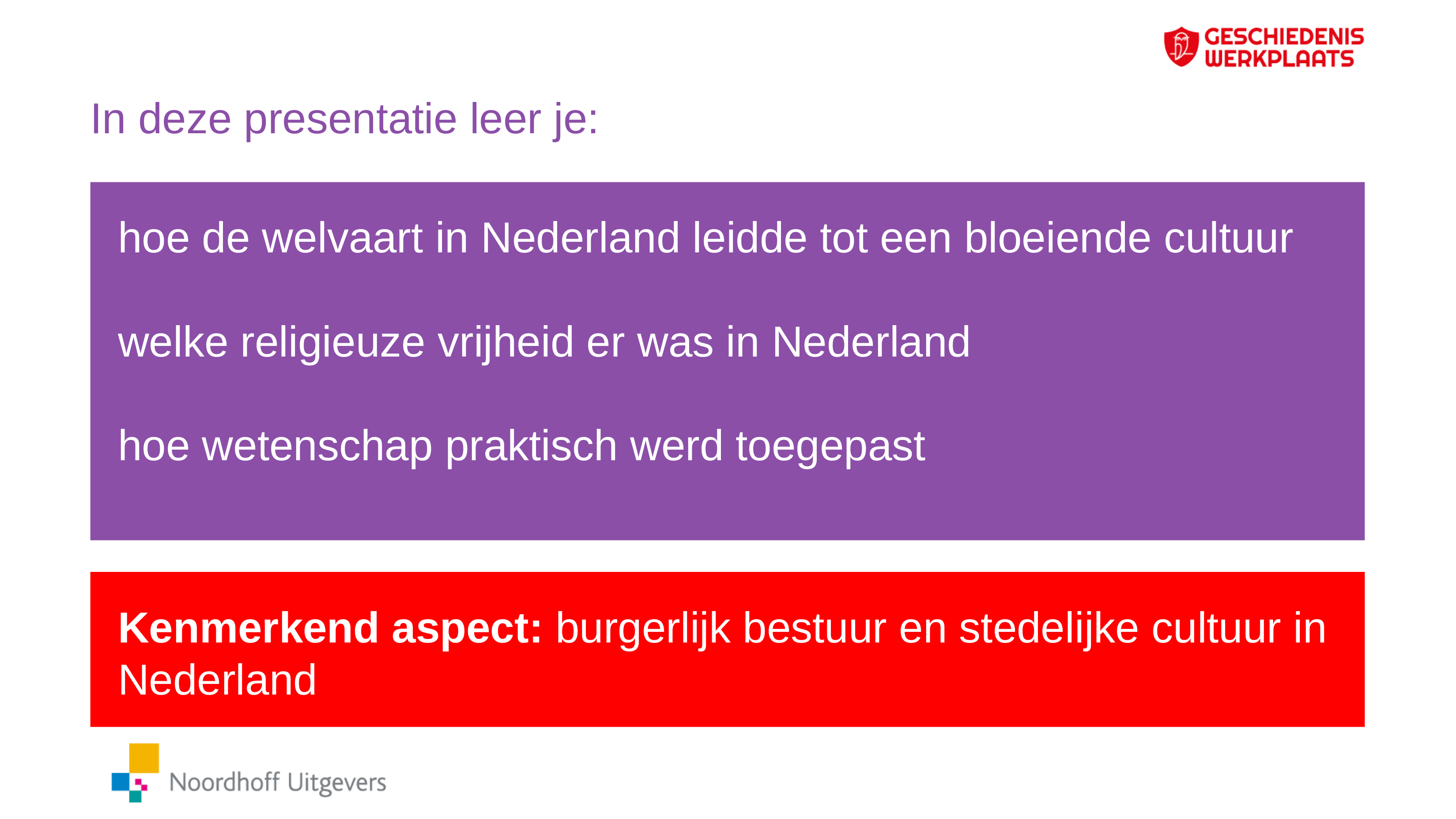

# In deze presentatie leer je:
hoe de welvaart in Nederland leidde tot een bloeiende cultuur

welke religieuze vrijheid er was in Nederland

hoe wetenschap praktisch werd toegepast
Kenmerkend aspect: burgerlijk bestuur en stedelijke cultuur in Nederland